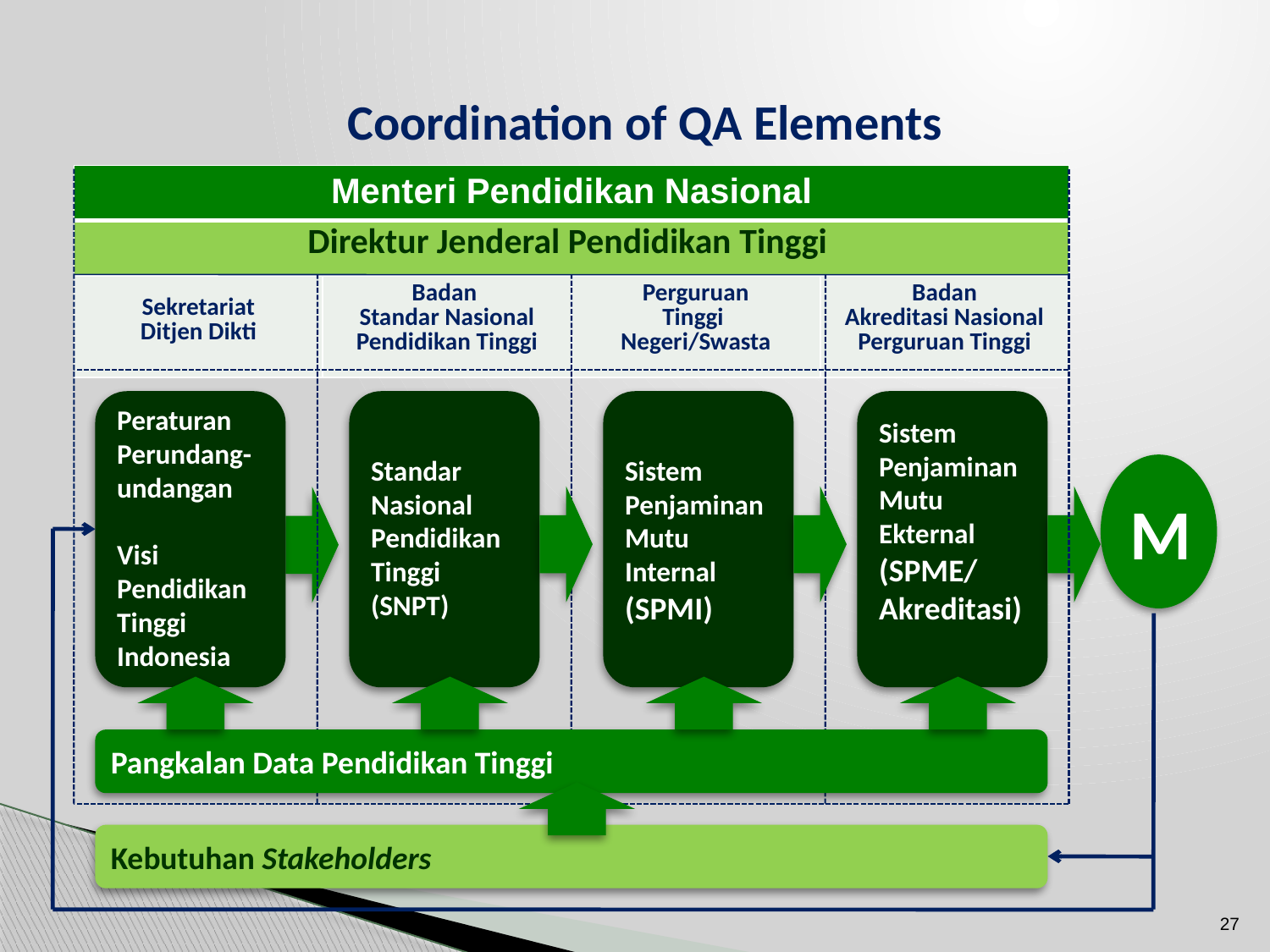

Coordination of QA Elements
| Menteri Pendidikan Nasional |  |  |  |
| --- | --- | --- | --- |
| Direktur Jenderal Pendidikan Tinggi |  |  |  |
| Sekretariat Ditjen Dikti | Badan Standar Nasional Pendidikan Tinggi | Perguruan Tinggi Negeri/Swasta | Badan Akreditasi Nasional Perguruan Tinggi |

Peraturan Perundang-undangan

Visi Pendidikan Tinggi Indonesia

Standar Nasional Pendidikan Tinggi
(SNPT)

Sistem Penjaminan Mutu  Internal
(SPMI)
Sistem Penjaminan Mutu  Ekternal
(SPME/ Akreditasi)

M

Pangkalan Data Pendidikan Tinggi

Kebutuhan Stakeholders
27